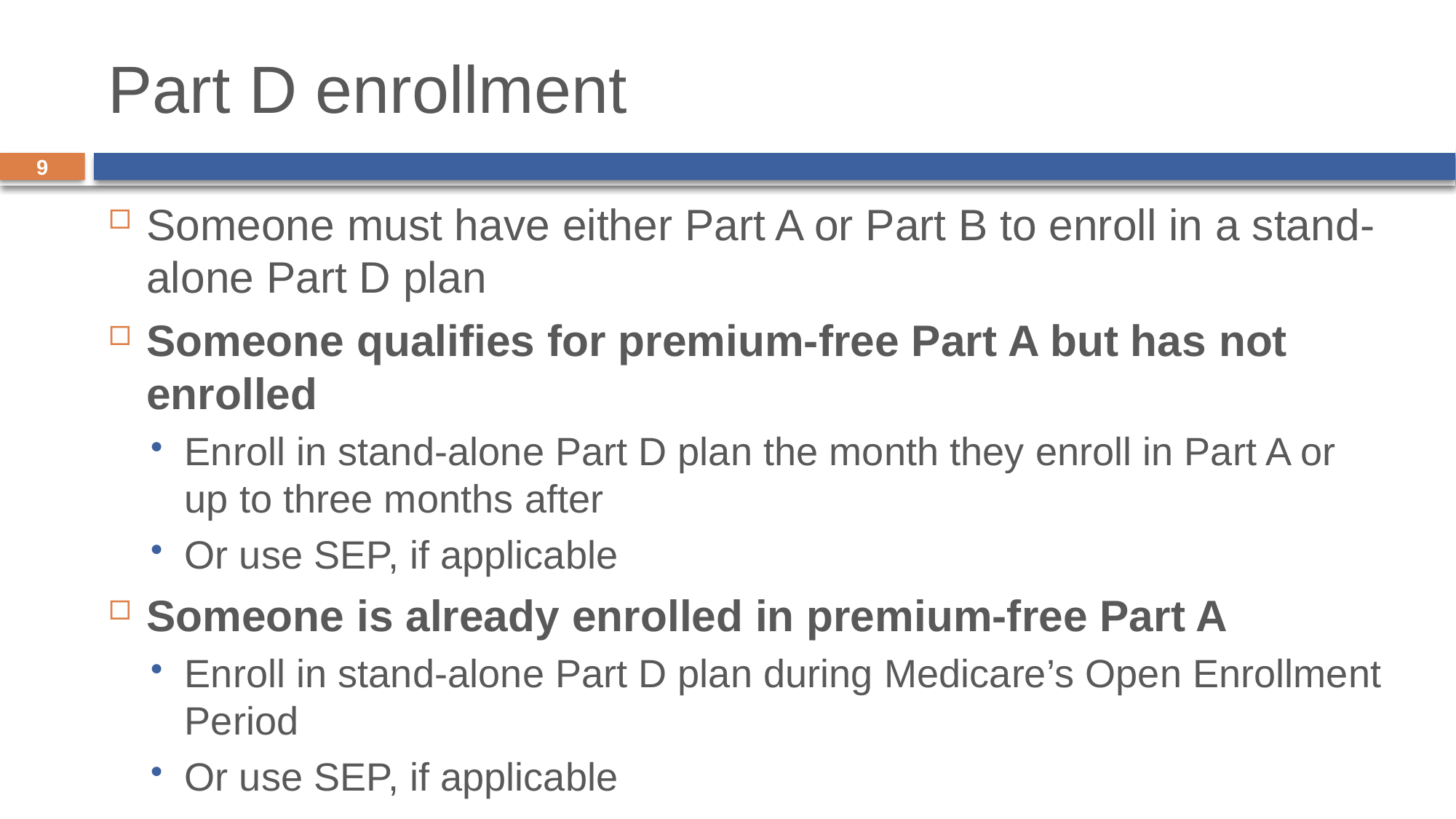

# Part D enrollment
9
Someone must have either Part A or Part B to enroll in a stand-alone Part D plan
Someone qualifies for premium-free Part A but has not enrolled
Enroll in stand-alone Part D plan the month they enroll in Part A or up to three months after
Or use SEP, if applicable
Someone is already enrolled in premium-free Part A
Enroll in stand-alone Part D plan during Medicare’s Open Enrollment Period
Or use SEP, if applicable